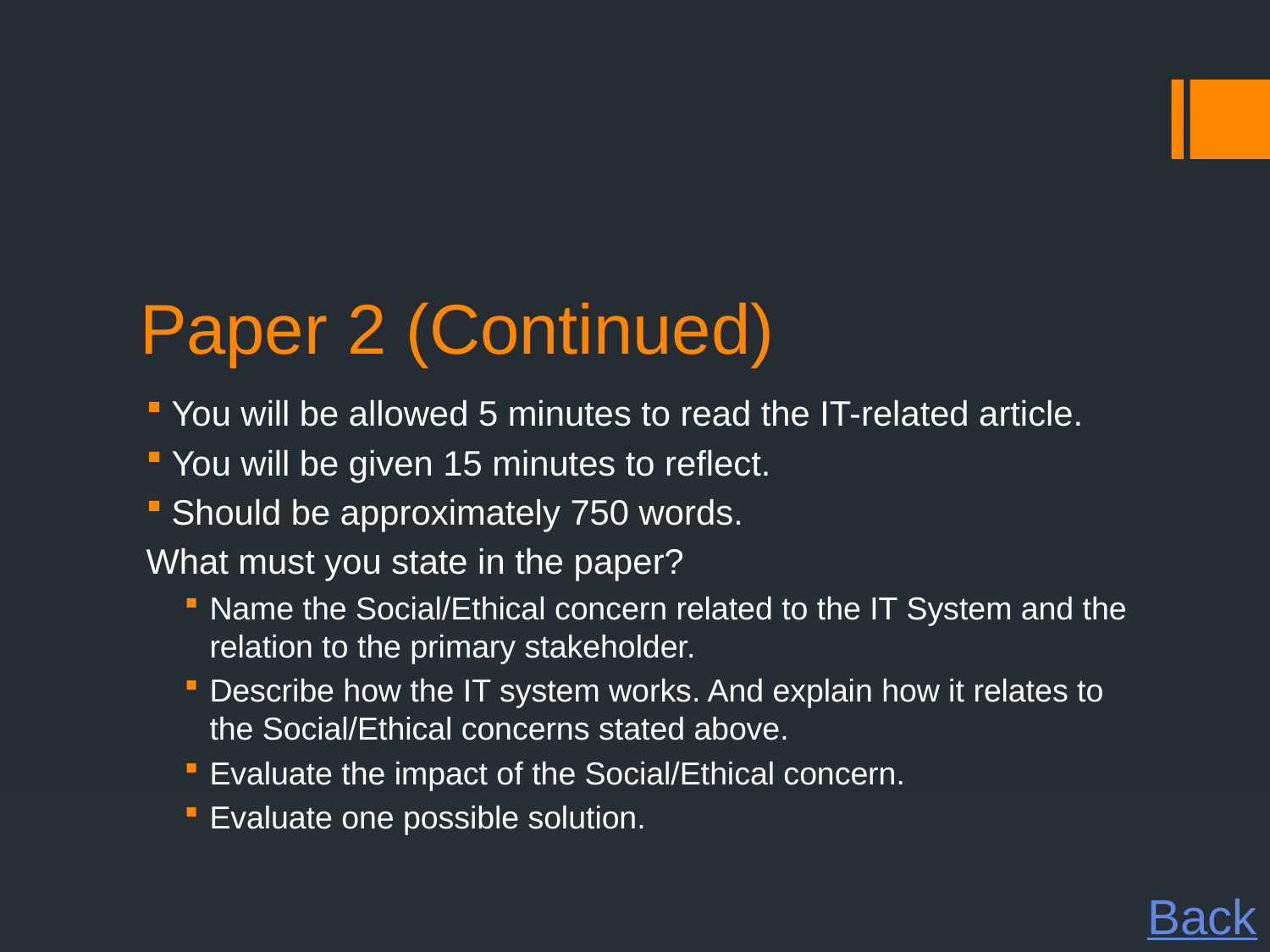

# Paper 2 (Continued)
You will be allowed 5 minutes to read the IT-related article.
You will be given 15 minutes to reflect.
Should be approximately 750 words.
What must you state in the paper?
Name the Social/Ethical concern related to the IT System and the relation to the primary stakeholder.
Describe how the IT system works. And explain how it relates to the Social/Ethical concerns stated above.
Evaluate the impact of the Social/Ethical concern.
Evaluate one possible solution.

Back